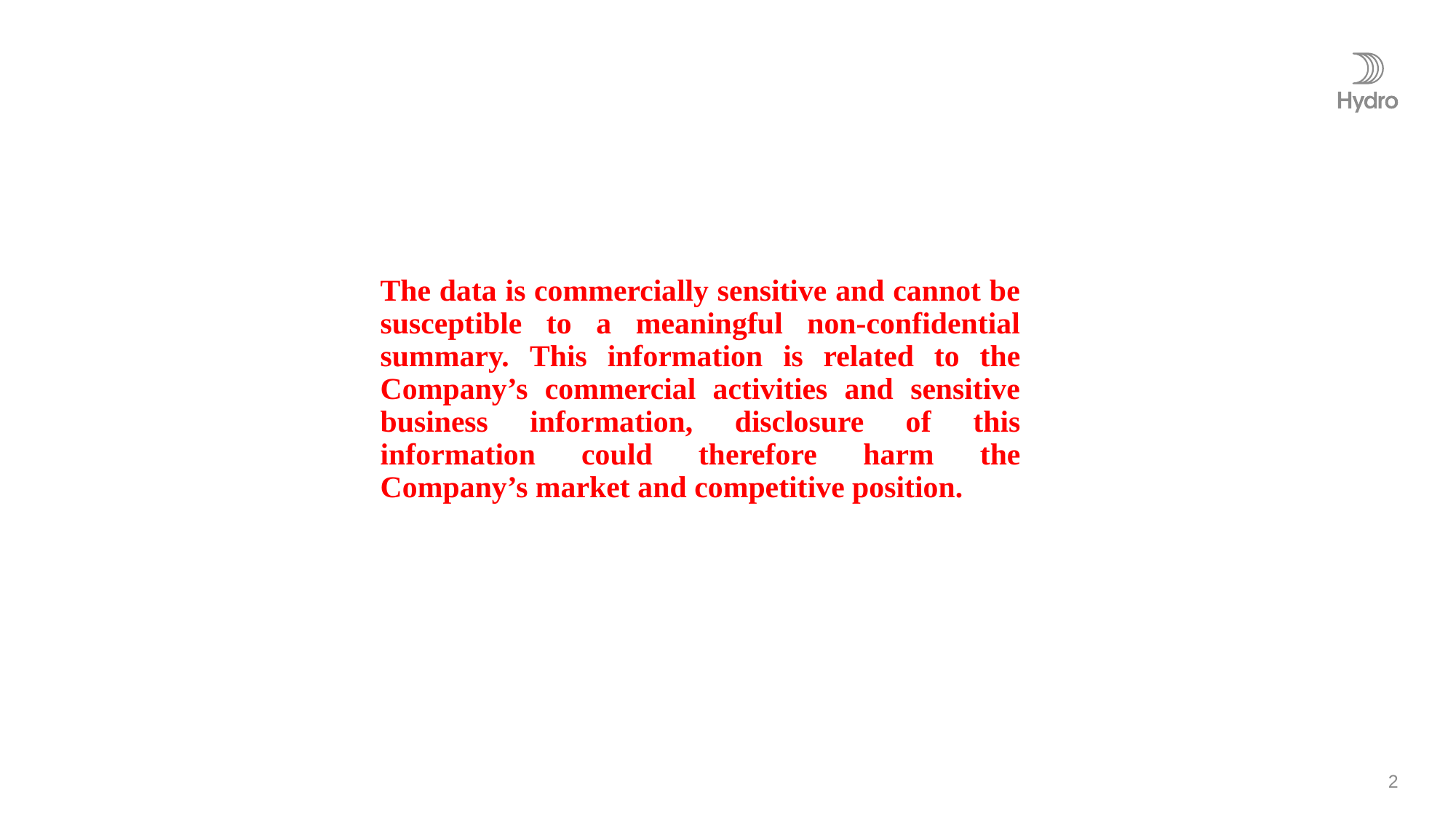

The data is commercially sensitive and cannot be susceptible to a meaningful non-confidential summary. This information is related to the Company’s commercial activities and sensitive business information, disclosure of this information could therefore harm the Company’s market and competitive position.

2